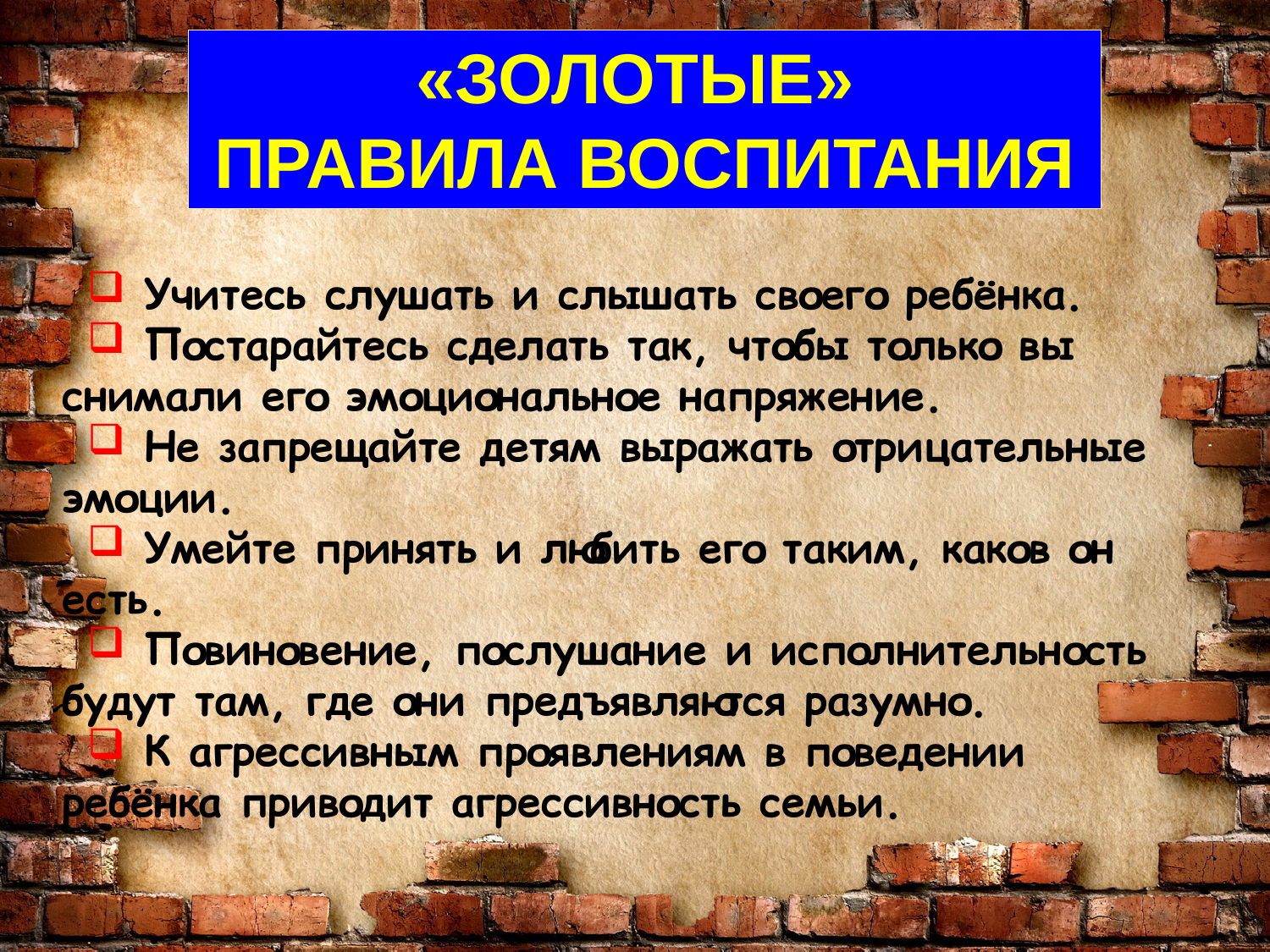

# «ЗОЛОТЫЕ» правила воспитания
 Учитесь слушать и слышать своего ребёнка.
 Постарайтесь сделать так, чтобы только вы снимали его эмоциональное напряжение.
 Не запрещайте детям выражать отрицательные эмоции.
 Умейте принять и любить его таким, каков он есть.
 Повиновение, послушание и исполнительность будут там, где они предъявляются разумно.
 К агрессивным проявлениям в поведении ребёнка приводит агрессивность семьи.